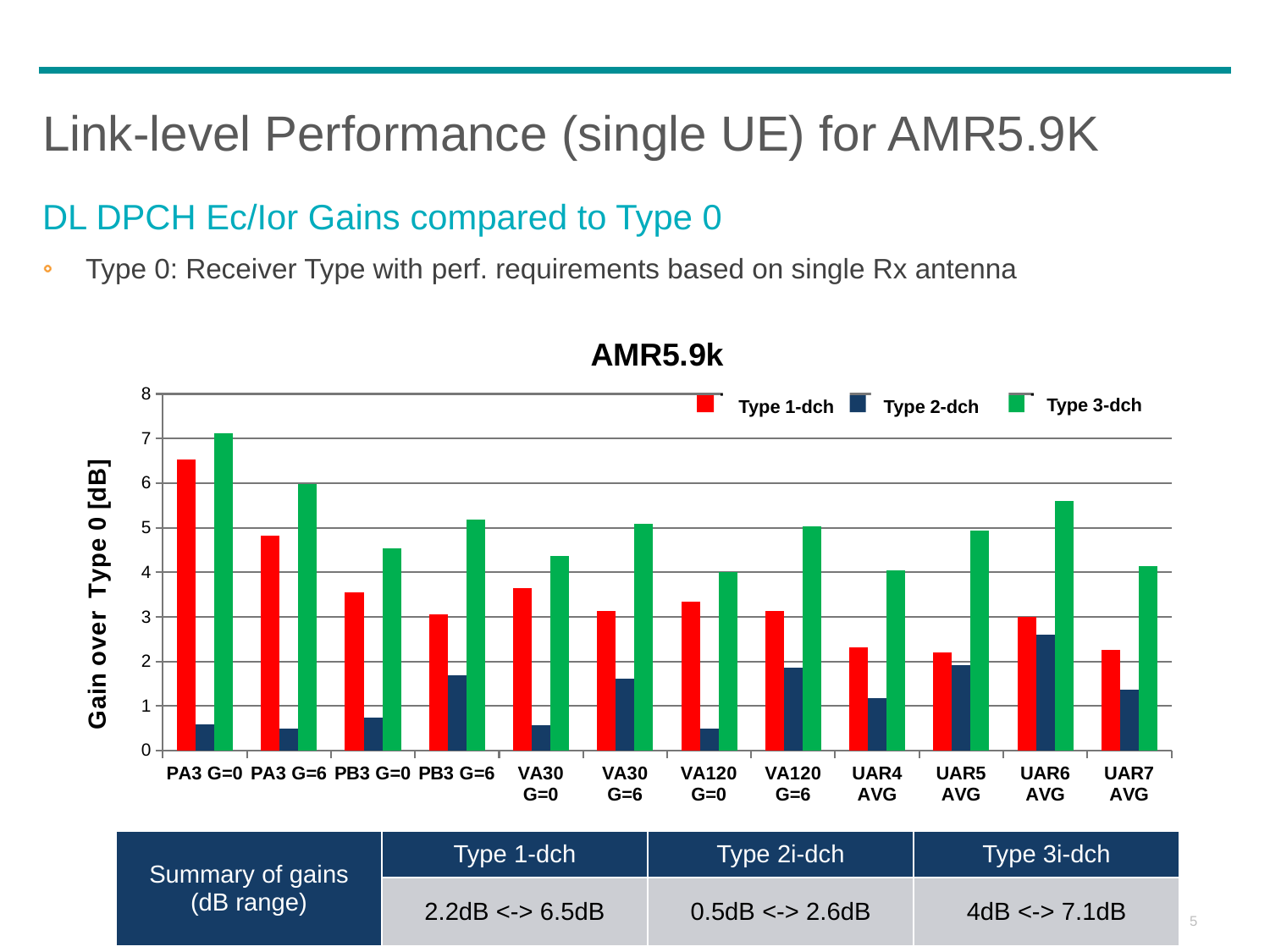

# Link-level Performance (single UE) for AMR5.9K
DL DPCH Ec/Ior Gains compared to Type 0
Type 0: Receiver Type with perf. requirements based on single Rx antenna

### Chart: AMR5.9k

| Category |  |  |  |
|---|---|---|---|
| PA3 G=0 | 7.109999999999999 | 6.530000000000001 | 0.5899999999999999 |
| PA3 G=6 | 5.98 | 4.82 | 0.5 |
| PB3 G=0 | 4.529999999999998 | 3.539999999999999 | 0.7399999999999984 |
| PB3 G=6 | 5.190000000000001 | 3.0500000000000007 | 1.6900000000000013 |
| VA30 G=0 | 4.370000000000001 | 3.6400000000000006 | 0.5600000000000023 |
| VA30 G=6 | 5.079999999999998 | 3.129999999999999 | 1.6099999999999994 |
| VA120 G=0 | 4.0 | 3.34 | 0.5 |
| VA120 G=6 | 5.030000000000001 | 3.129999999999999 | 1.8500000000000014 |
| UAR4 AVG | 4.031999999999998 | 2.311999999999999 | 1.1659999999999997 |
| UAR5 AVG | 4.9319999999999995 | 2.206000000000001 | 1.9140000000000001 |
| UAR6 AVG | 5.5920000000000005 | 3.002000000000001 | 2.6 |
| UAR7 AVG | 4.133999999999999 | 2.249999999999999 | 1.3679999999999999 |
Type 3-dch
Type 2-dch
Type 1-dch
| Summary of gains (dB range) | Type 1-dch | Type 2i-dch | Type 3i-dch |
| --- | --- | --- | --- |
|  | 2.2dB <-> 6.5dB | 0.5dB <-> 2.6dB | 4dB <-> 7.1dB |